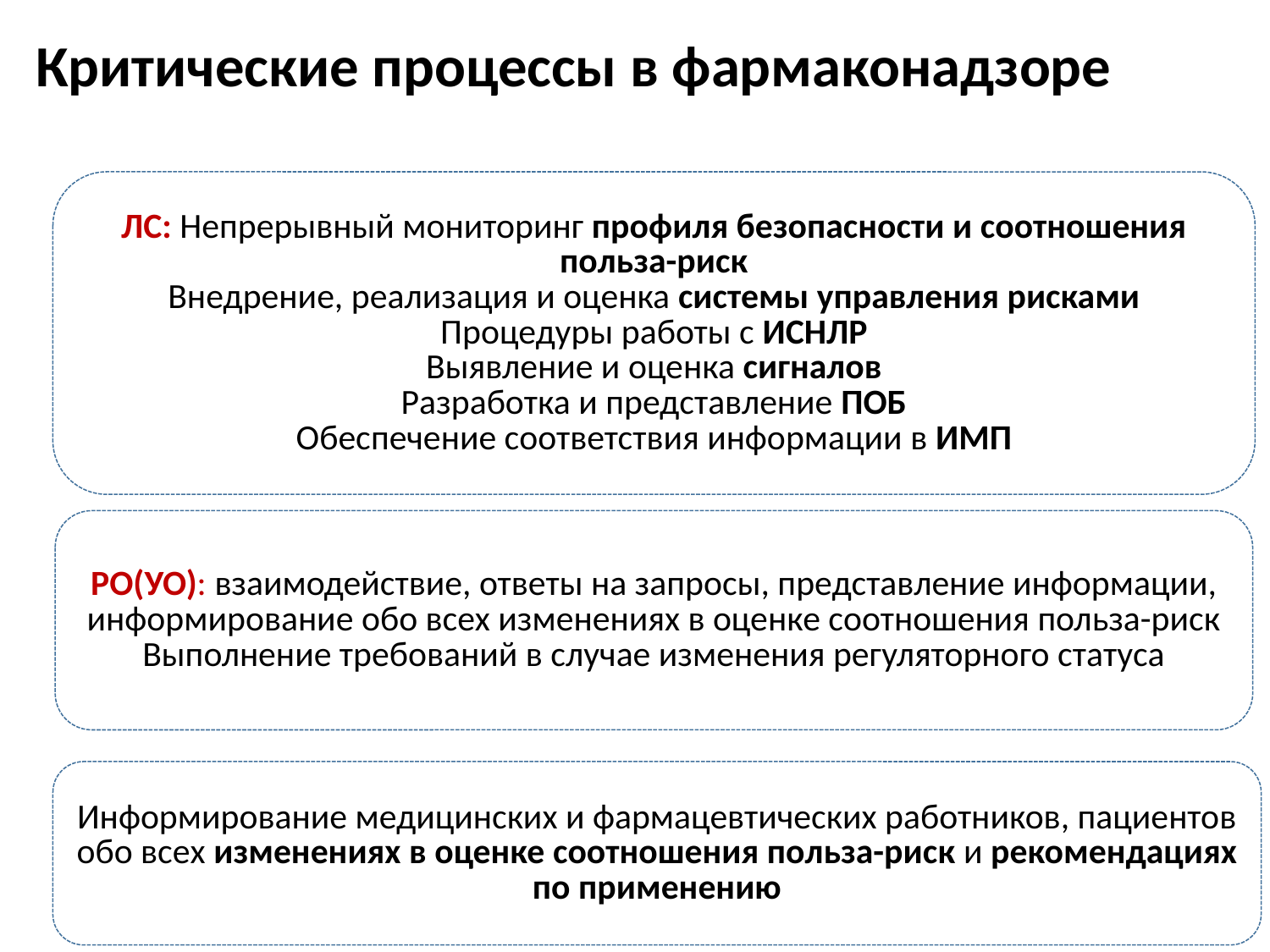

# Критические процессы в фармаконадзоре

ЛС: Непрерывный мониторинг профиля безопасности и соотношения польза-риск
Внедрение, реализация и оценка системы управления рисками
Процедуры работы с ИСНЛР
Выявление и оценка сигналов
Разработка и представление ПОБ
Обеспечение соответствия информации в ИМП

РО(УО): взаимодействие, ответы на запросы, представление информации, информирование обо всех изменениях в оценке соотношения польза-риск
Выполнение требований в случае изменения регуляторного статуса

Информирование медицинских и фармацевтических работников, пациентов обо всех изменениях в оценке соотношения польза-риск и рекомендациях по применению